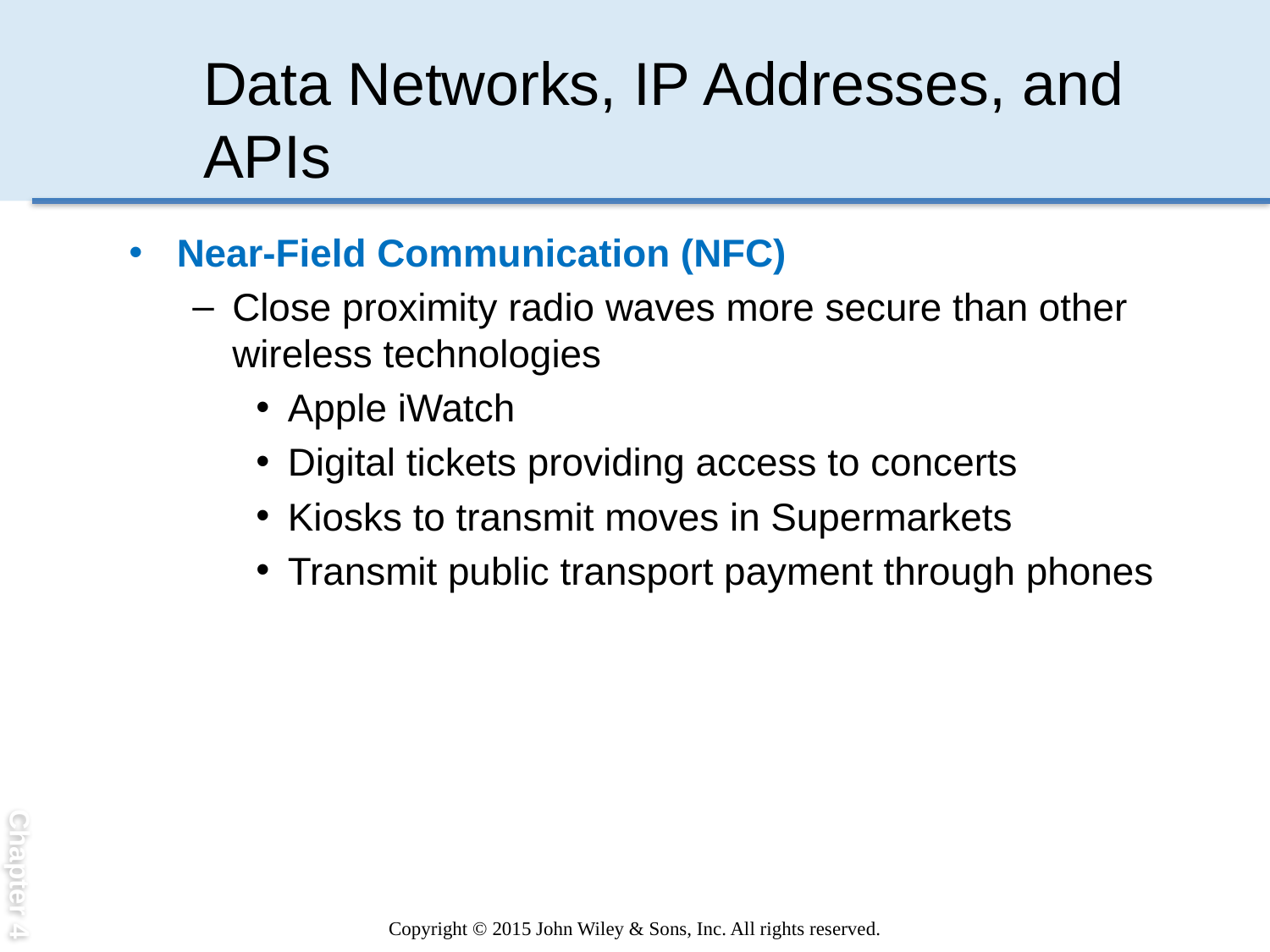

Chapter 4
# Data Networks, IP Addresses, and APIs
Near-Field Communication (NFC)
Close proximity radio waves more secure than other wireless technologies
Apple iWatch
Digital tickets providing access to concerts
Kiosks to transmit moves in Supermarkets
Transmit public transport payment through phones